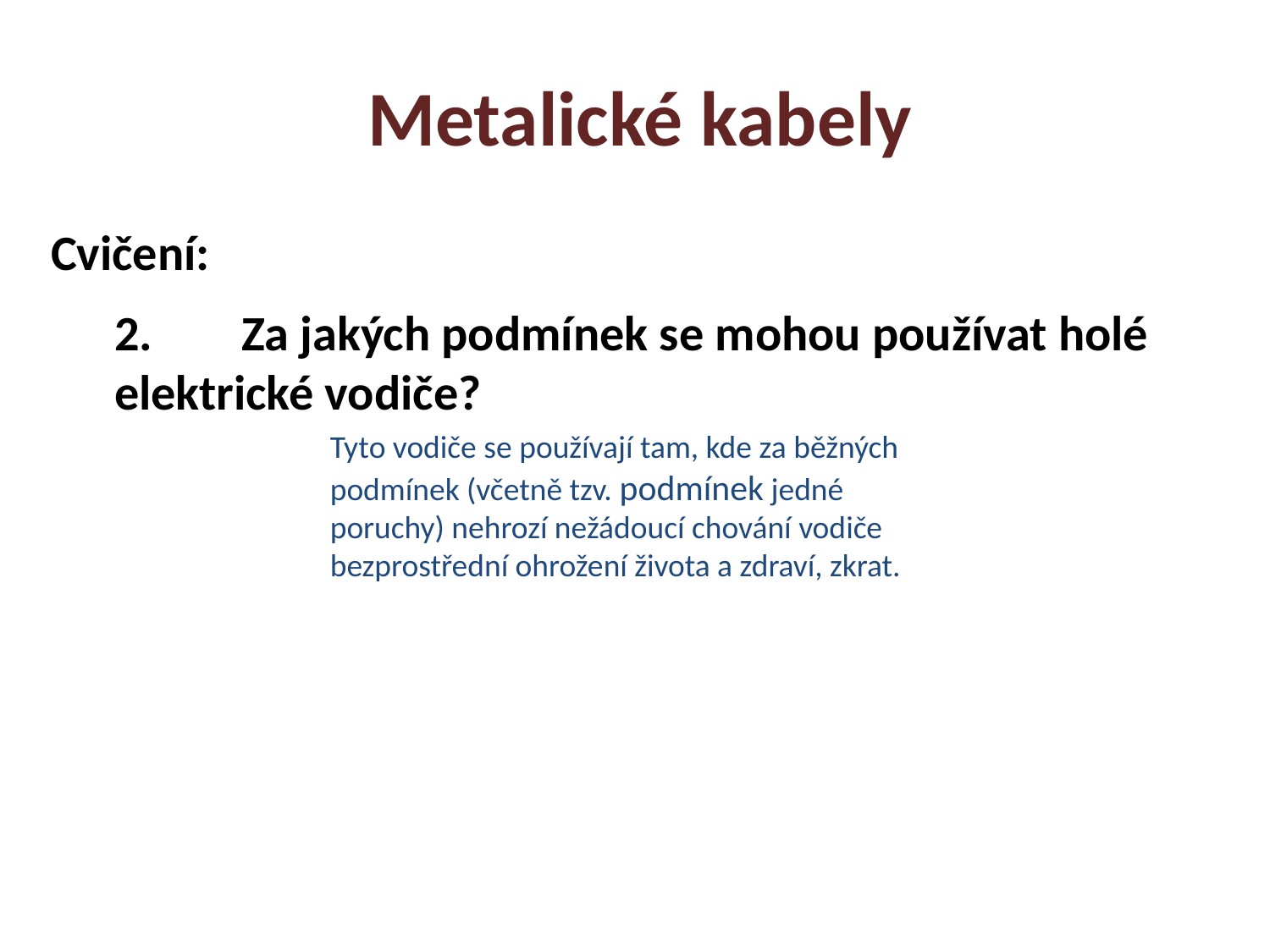

Metalické kabely
Cvičení:
2.	Za jakých podmínek se mohou používat holé  elektrické vodiče?
Tyto vodiče se používají tam, kde za běžných podmínek (včetně tzv. podmínek jedné poruchy) nehrozí nežádoucí chování vodiče bezprostřední ohrožení života a zdraví, zkrat.